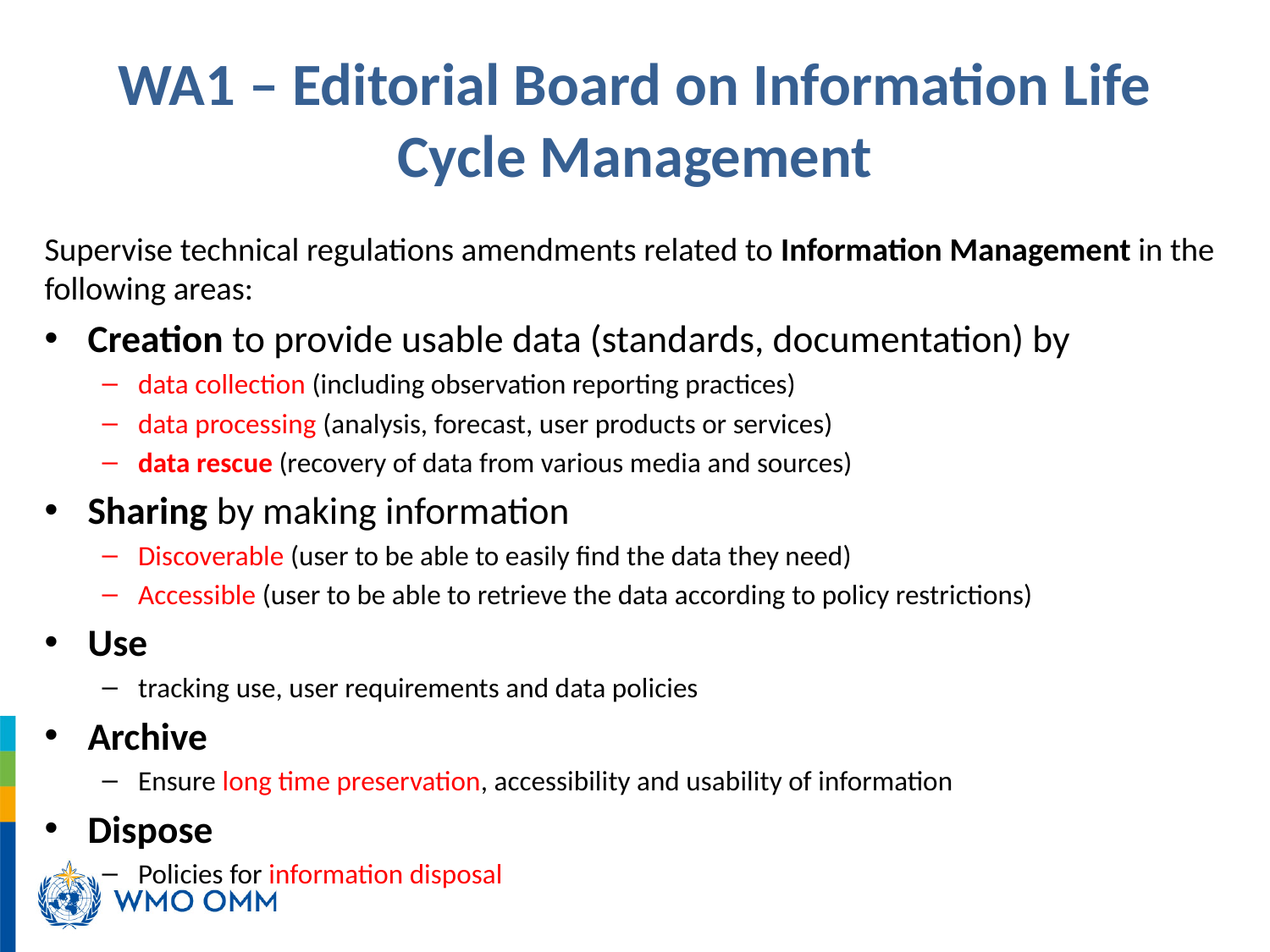

# WA1 – Editorial Board on Information Life Cycle Management
Supervise technical regulations amendments related to Information Management in the following areas:
Creation to provide usable data (standards, documentation) by
data collection (including observation reporting practices)
data processing (analysis, forecast, user products or services)
data rescue (recovery of data from various media and sources)
Sharing by making information
Discoverable (user to be able to easily find the data they need)
Accessible (user to be able to retrieve the data according to policy restrictions)
Use
tracking use, user requirements and data policies
Archive
Ensure long time preservation, accessibility and usability of information
Dispose
Policies for information disposal